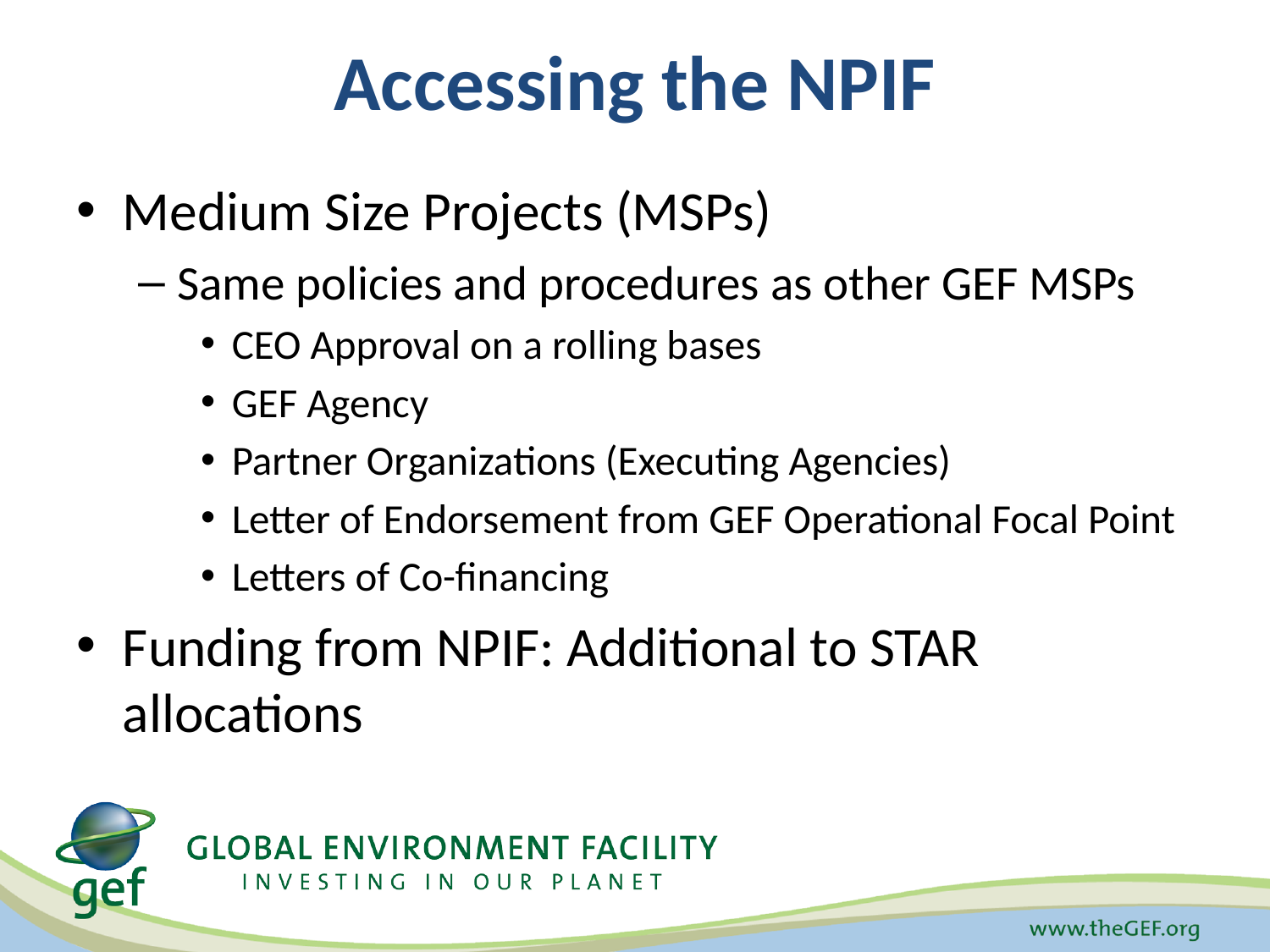

# Accessing the NPIF
Medium Size Projects (MSPs)
Same policies and procedures as other GEF MSPs
CEO Approval on a rolling bases
GEF Agency
Partner Organizations (Executing Agencies)
Letter of Endorsement from GEF Operational Focal Point
Letters of Co-financing
Funding from NPIF: Additional to STAR allocations